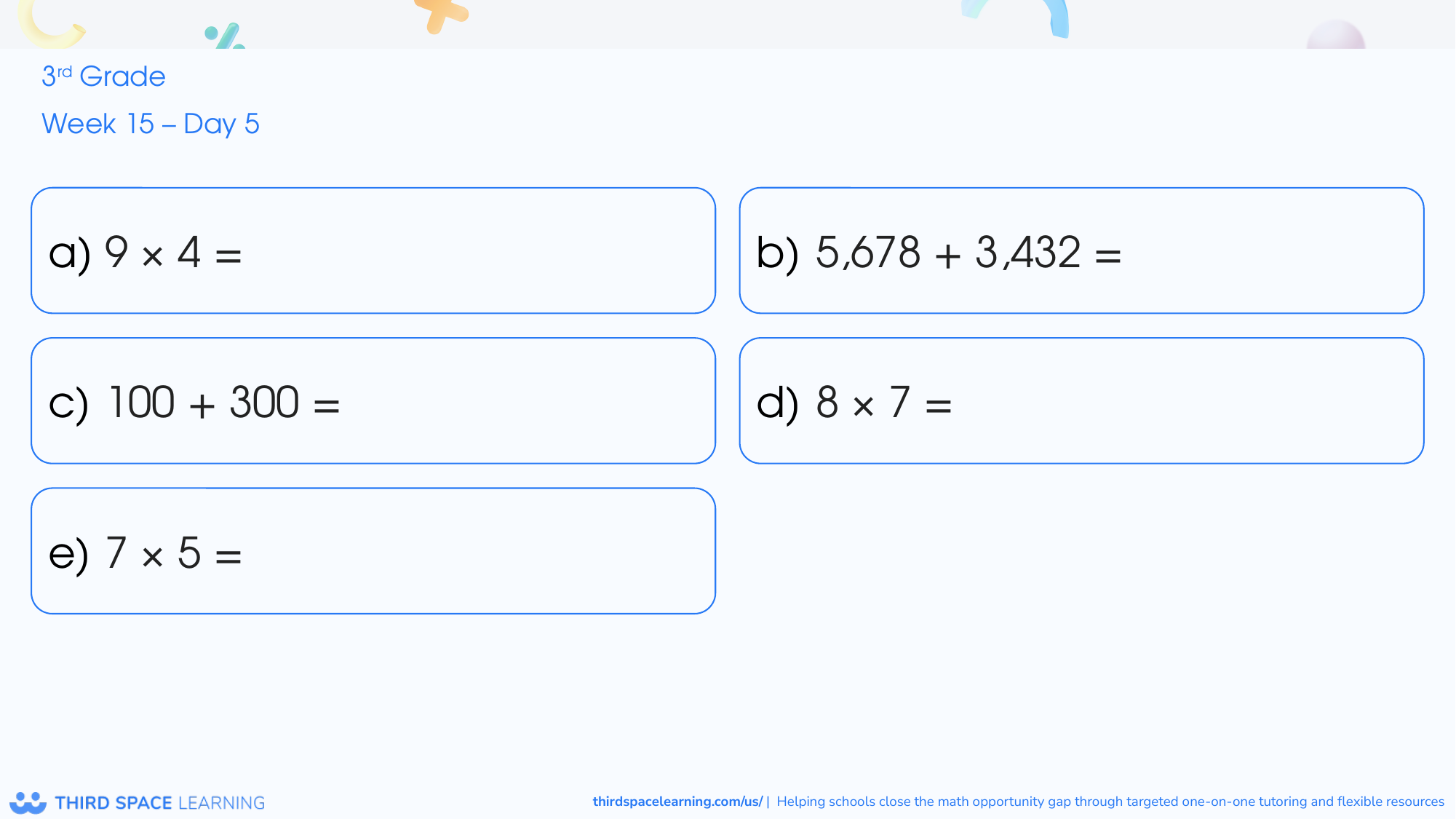

3rd Grade
Week 15 – Day 5
9 × 4 =
5,678 + 3,432 =
100 + 300 =
8 × 7 =
7 × 5 =